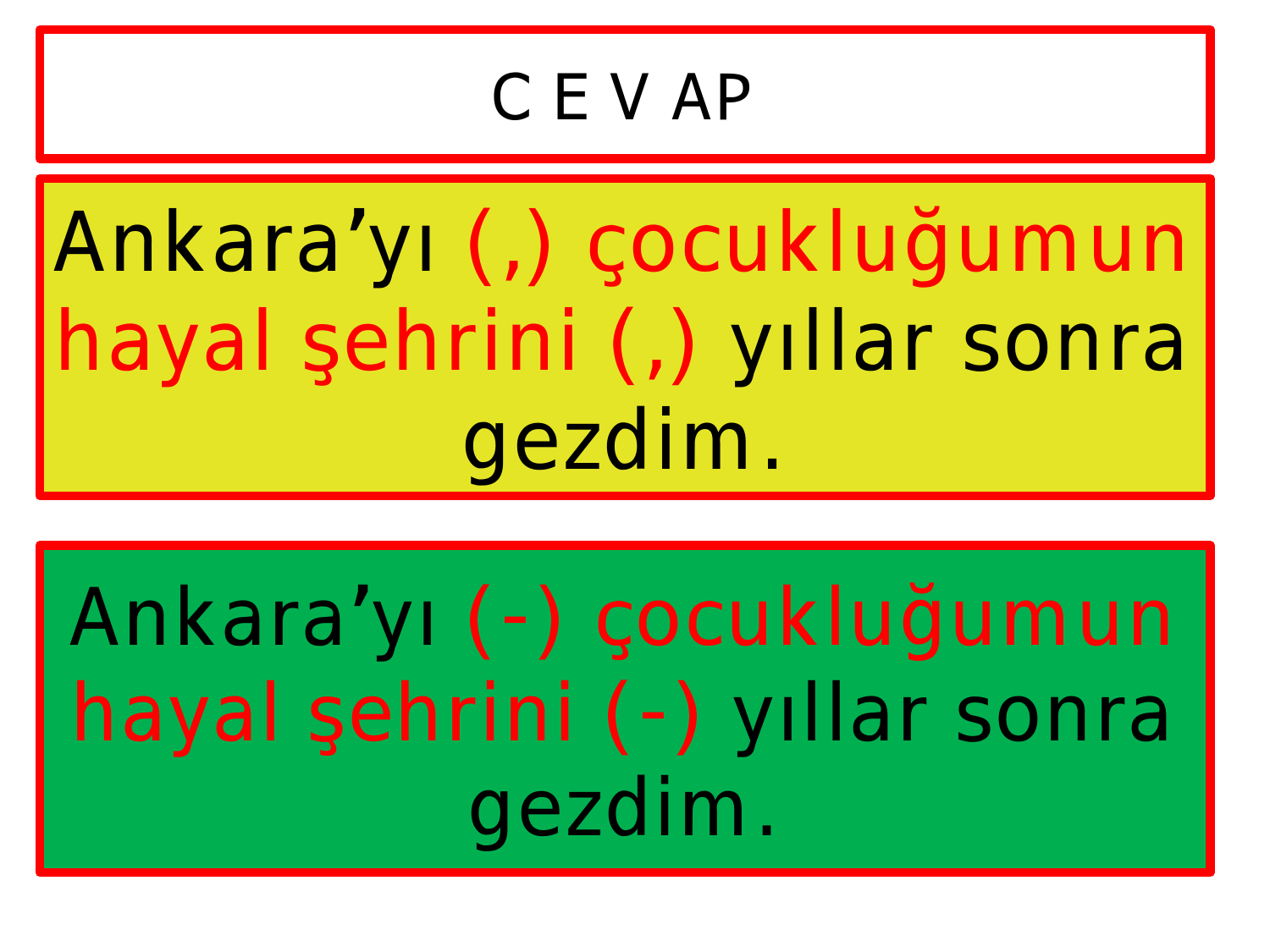

# C E V AP
Ankara’yı (,) çocukluğumun hayal şehrini (,) yıllar sonra gezdim.
Ankara’yı (-) çocukluğumun hayal şehrini (-) yıllar sonra gezdim.